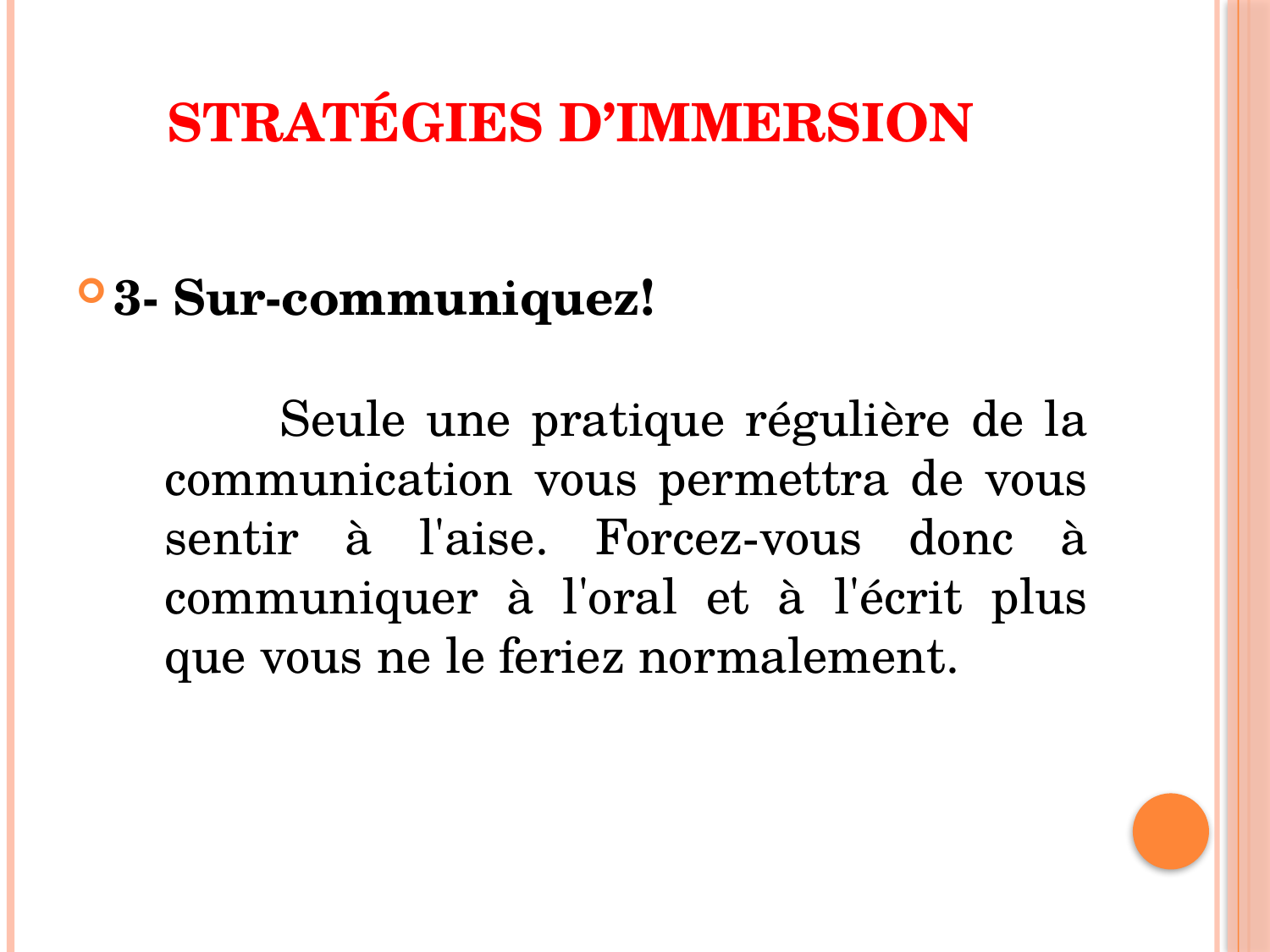

# Stratégies d’immersion

3- Sur-communiquez!

         Seule une pratique régulière de la communication vous permettra de vous sentir à l'aise. Forcez-vous donc à communiquer à l'oral et à l'écrit plus que vous ne le feriez normalement.